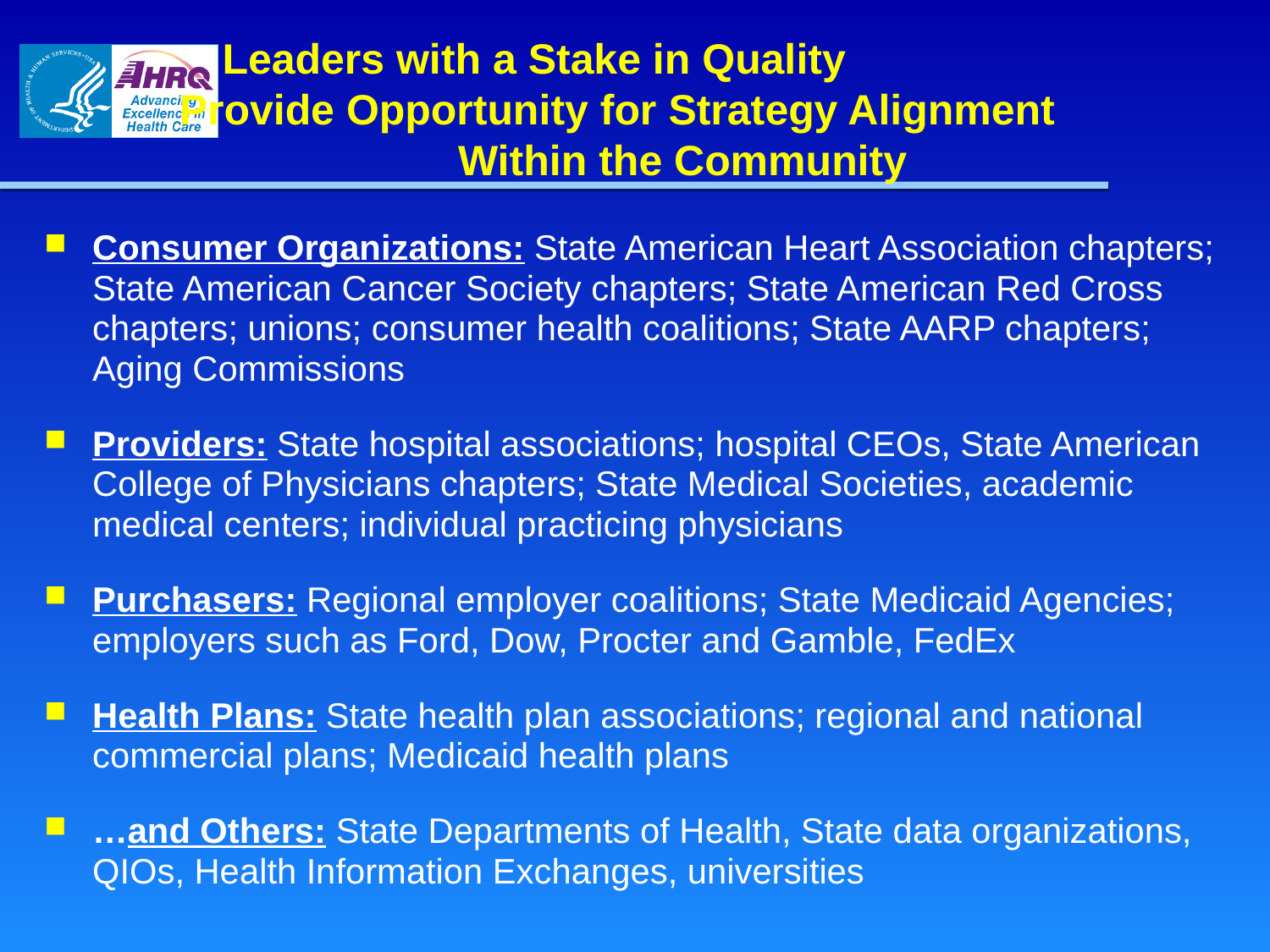

Leaders with a Stake in Quality                          Provide Opportunity for Strategy Alignment            Within the Community
Consumer Organizations: State American Heart Association chapters; State American Cancer Society chapters; State American Red Cross chapters; unions; consumer health coalitions; State AARP chapters; Aging Commissions
Providers: State hospital associations; hospital CEOs, State American College of Physicians chapters; State Medical Societies, academic medical centers; individual practicing physicians
Purchasers: Regional employer coalitions; State Medicaid Agencies; employers such as Ford, Dow, Procter and Gamble, FedEx
Health Plans: State health plan associations; regional and national commercial plans; Medicaid health plans
…and Others: State Departments of Health, State data organizations, QIOs, Health Information Exchanges, universities